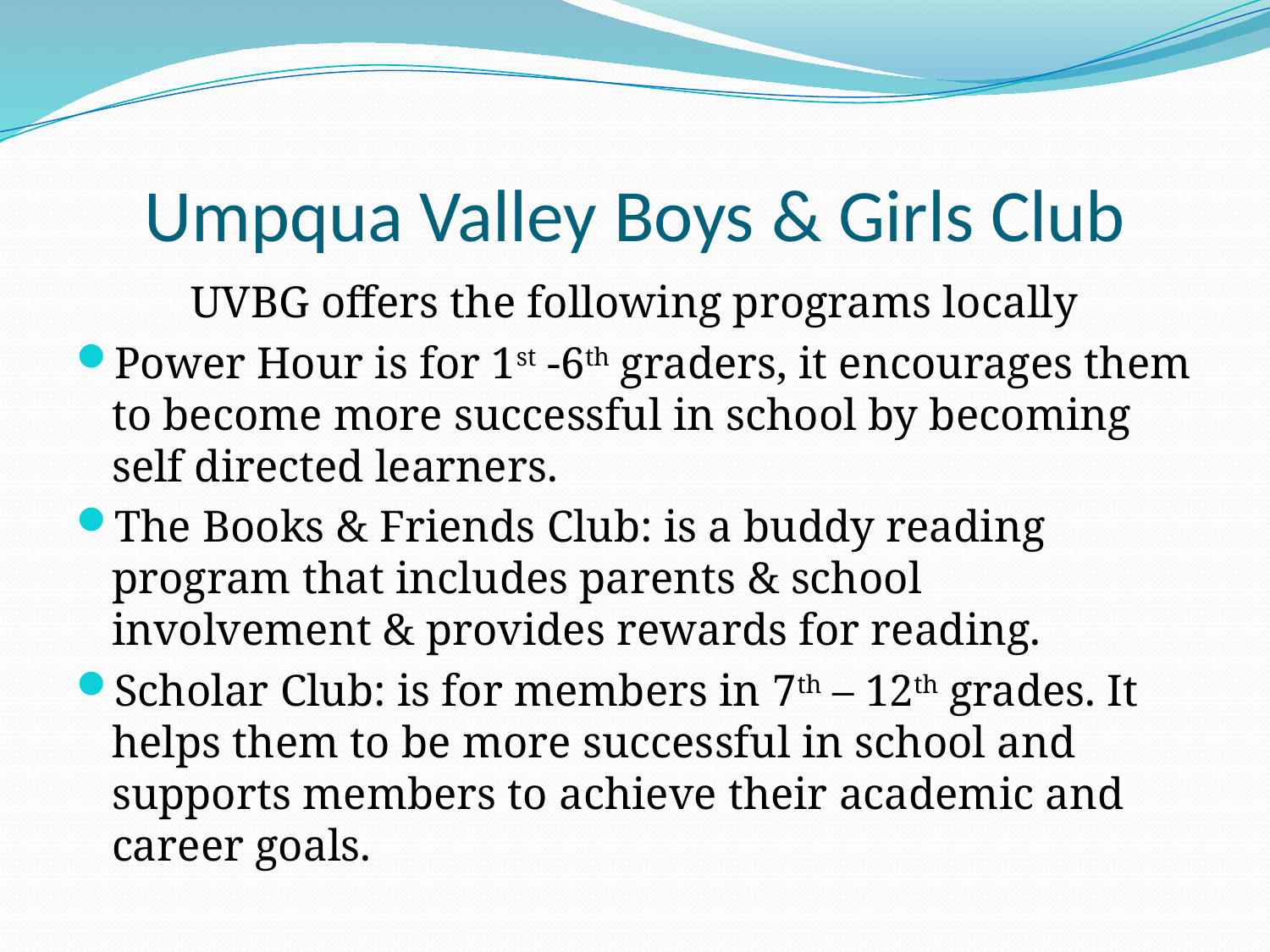

# Umpqua Valley Boys & Girls Club
UVBG offers the following programs locally
Power Hour is for 1st -6th graders, it encourages them to become more successful in school by becoming self directed learners.
The Books & Friends Club: is a buddy reading program that includes parents & school involvement & provides rewards for reading.
Scholar Club: is for members in 7th – 12th grades. It helps them to be more successful in school and supports members to achieve their academic and career goals.